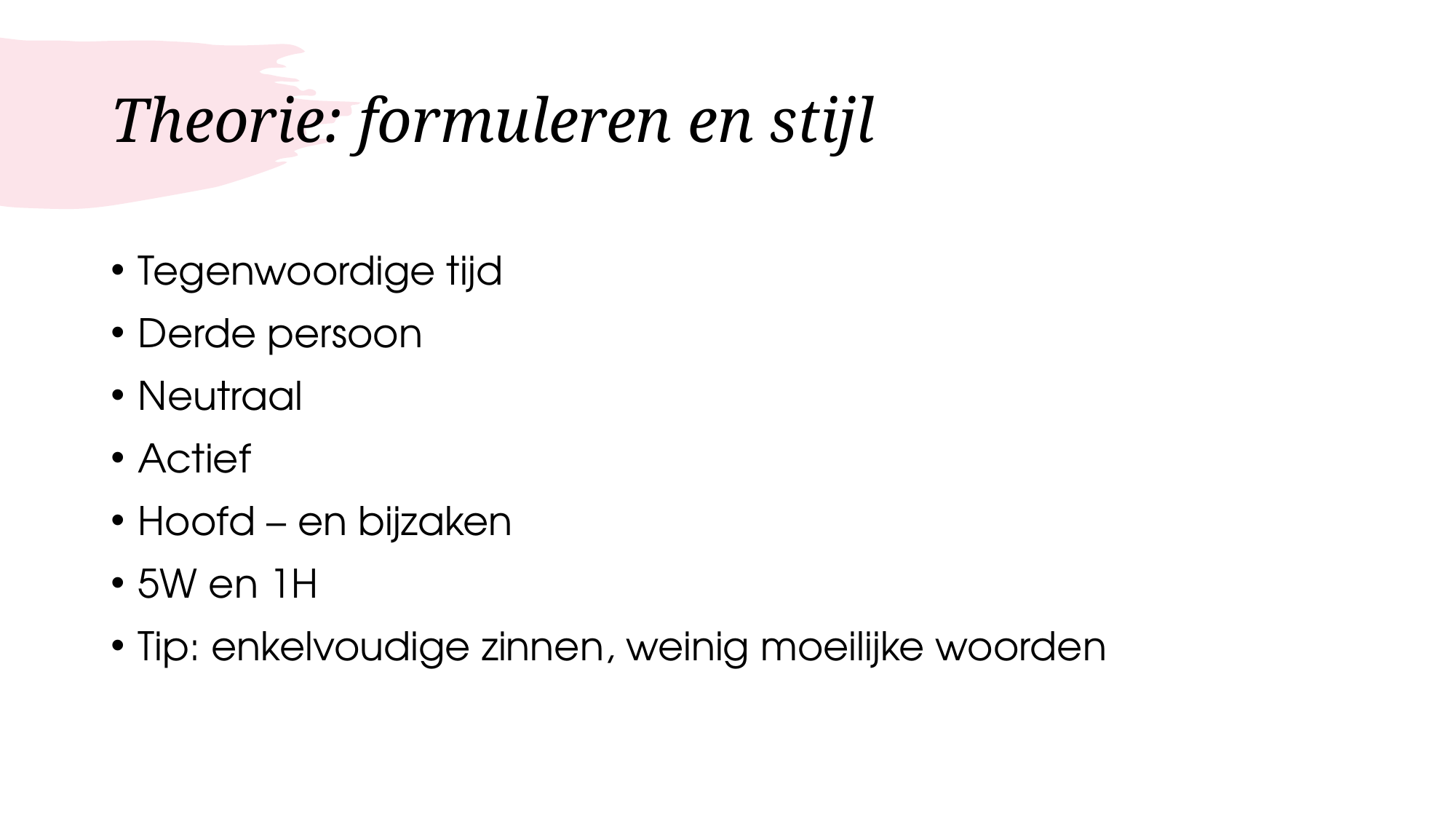

# Theorie: formuleren en stijl
Tegenwoordige tijd
Derde persoon
Neutraal
Actief
Hoofd – en bijzaken
5W en 1H
Tip: enkelvoudige zinnen, weinig moeilijke woorden